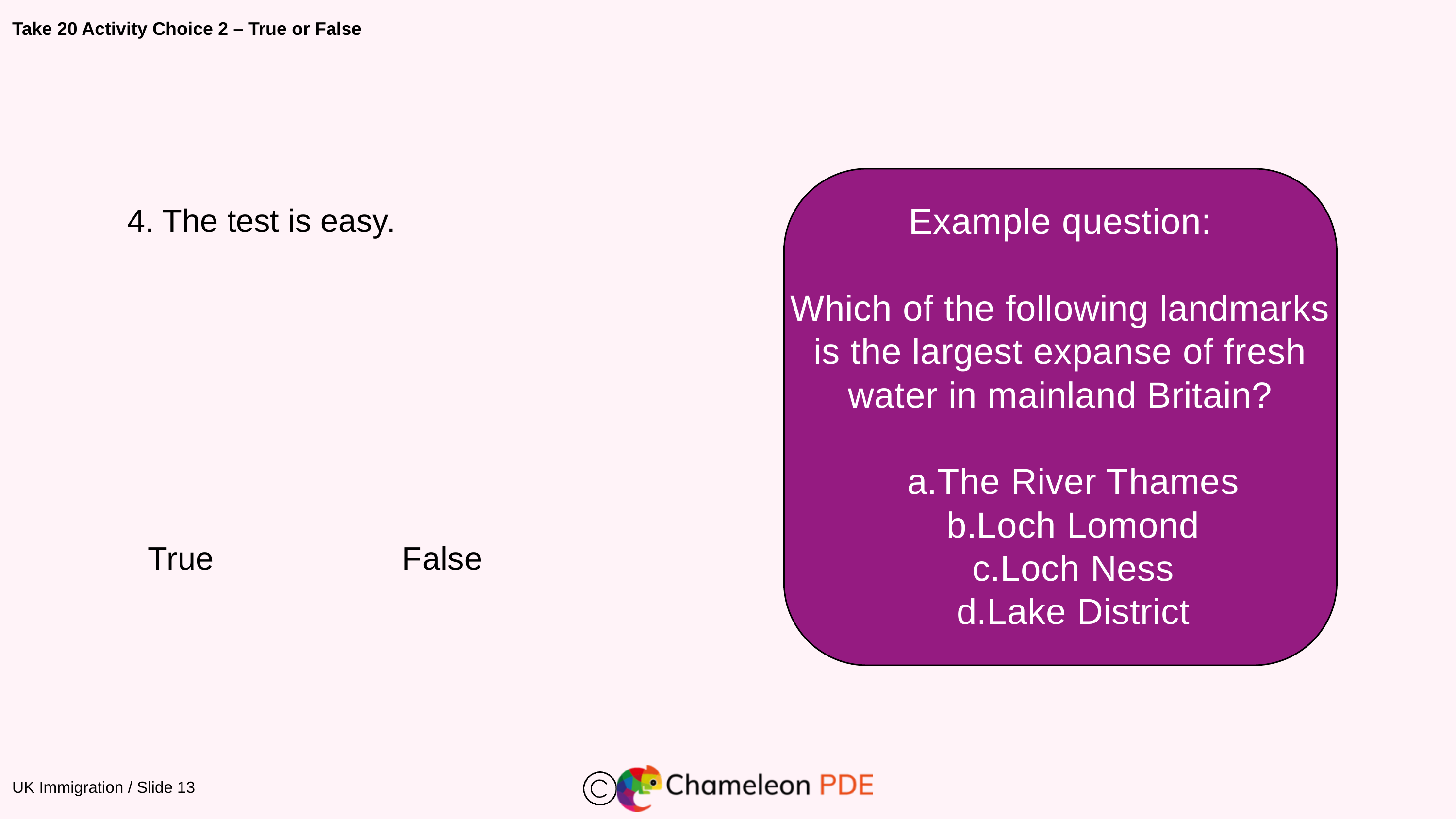

Take 20 Activity Choice 2 – True or False

Example question:

Which of the following landmarks is the largest expanse of fresh water in mainland Britain?

The River Thames
Loch Lomond
Loch Ness
Lake District

4. The test is easy.

True

False

UK Immigration / Slide 13